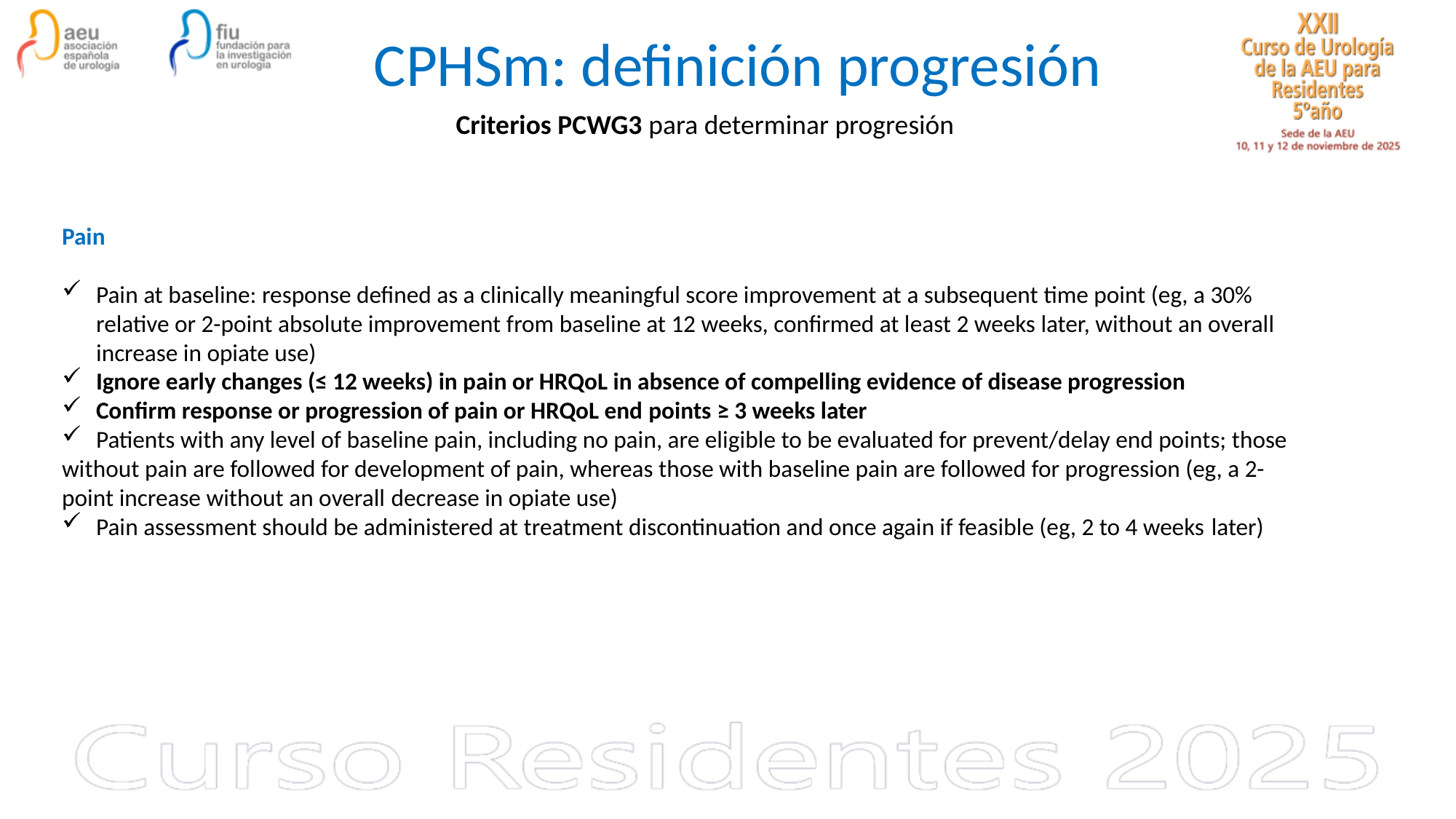

CPHSm: definición progresión
Criterios PCWG3 para determinar progresión
Pain

Pain at baseline: response defined as a clinically meaningful score improvement at a subsequent time point (eg, a 30% relative or 2-point absolute improvement from baseline at 12 weeks, confirmed at least 2 weeks later, without an overall increase in opiate use)
Ignore early changes (≤ 12 weeks) in pain or HRQoL in absence of compelling evidence of disease progression
Confirm response or progression of pain or HRQoL end points ≥ 3 weeks later
Patients with any level of baseline pain, including no pain, are eligible to be evaluated for prevent/delay end points; those
without pain are followed for development of pain, whereas those with baseline pain are followed for progression (eg, a 2-point increase without an overall decrease in opiate use)
Pain assessment should be administered at treatment discontinuation and once again if feasible (eg, 2 to 4 weeks later)